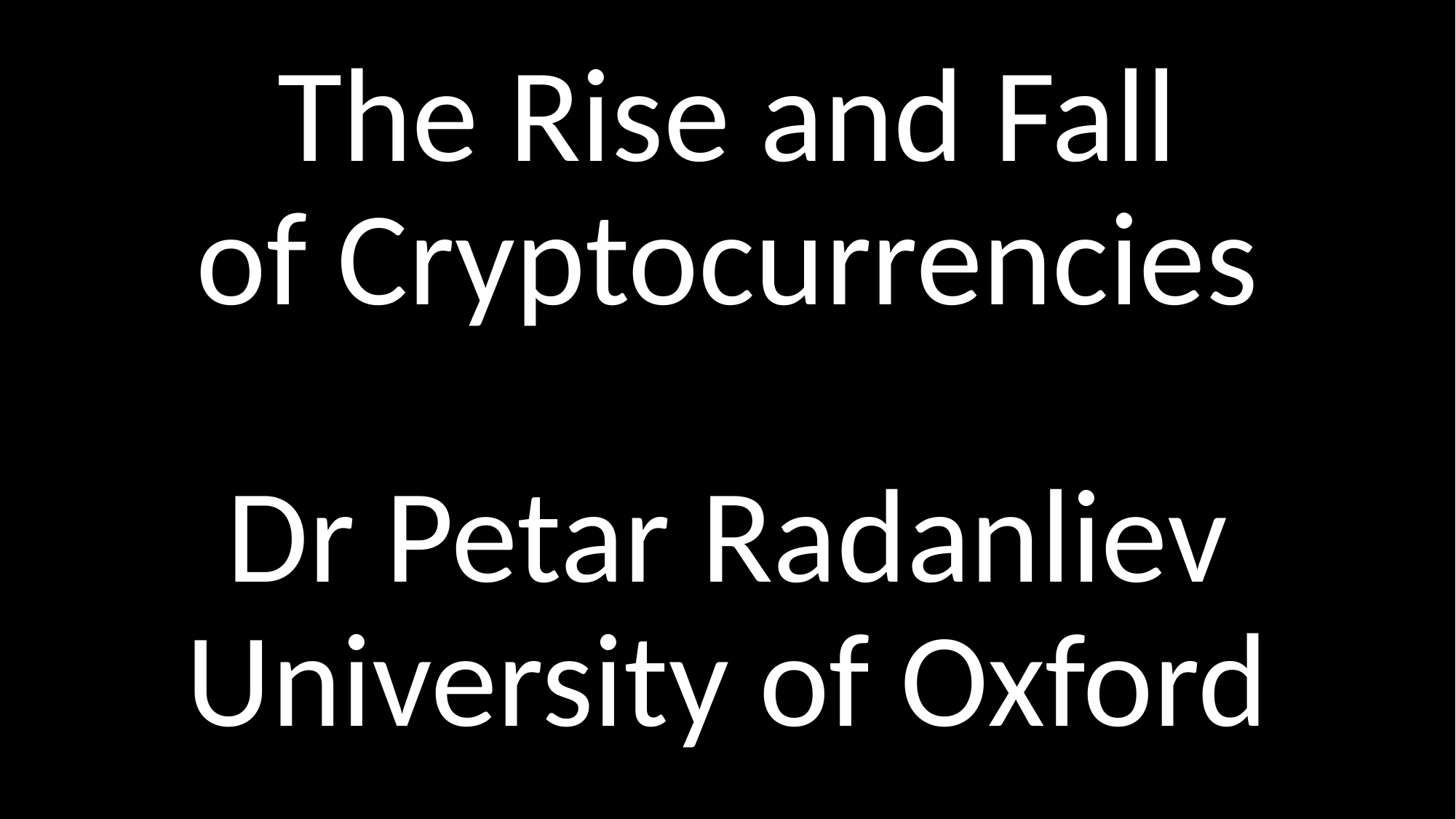

# The Rise and Fall of Cryptocurrencies
Dr Petar Radanliev University of Oxford